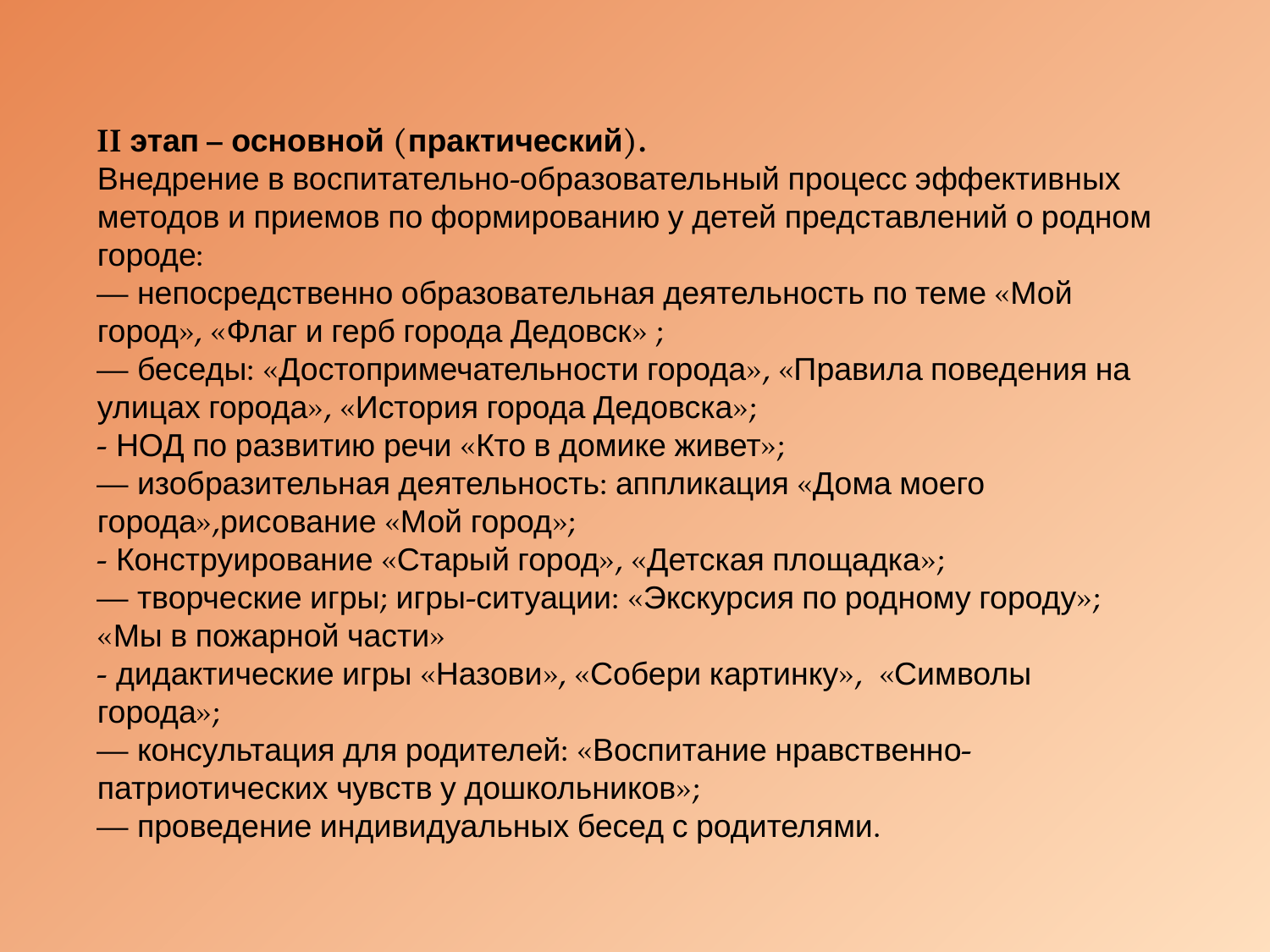

II этап – основной (практический).
Внедрение в воспитательно-образовательный процесс эффективных методов и приемов по формированию у детей представлений о родном городе:
— непосредственно образовательная деятельность по теме «Мой город», «Флаг и герб города Дедовск» ;
— беседы: «Достопримечательности города», «Правила поведения на улицах города», «История города Дедовска»;
- НОД по развитию речи «Кто в домике живет»;
— изобразительная деятельность: аппликация «Дома моего города»,рисование «Мой город»;
- Конструирование «Старый город», «Детская площадка»;
— творческие игры; игры-ситуации: «Экскурсия по родному городу»; «Мы в пожарной части»
- дидактические игры «Назови», «Собери картинку»,  «Символы города»;
— консультация для родителей: «Воспитание нравственно-патриотических чувств у дошкольников»;
— проведение индивидуальных бесед с родителями.